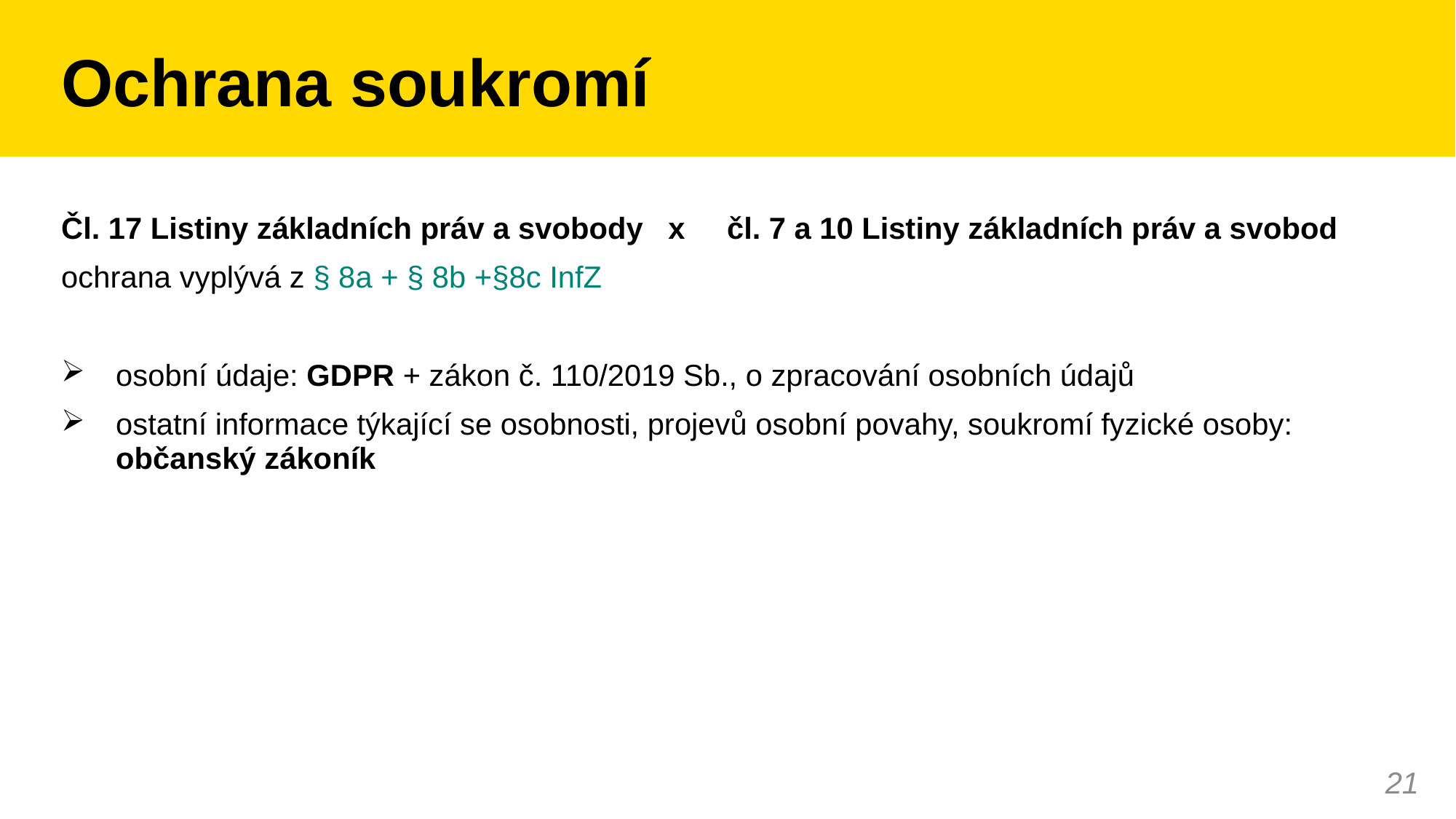

# Ochrana soukromí

Čl. 17 Listiny základních práv a svobody   x     čl. 7 a 10 Listiny základních práv a svobod
ochrana vyplývá z § 8a + § 8b +§8c InfZ

osobní údaje: GDPR + zákon č. 110/2019 Sb., o zpracování osobních údajů
ostatní informace týkající se osobnosti, projevů osobní povahy, soukromí fyzické osoby: občanský zákoník

21